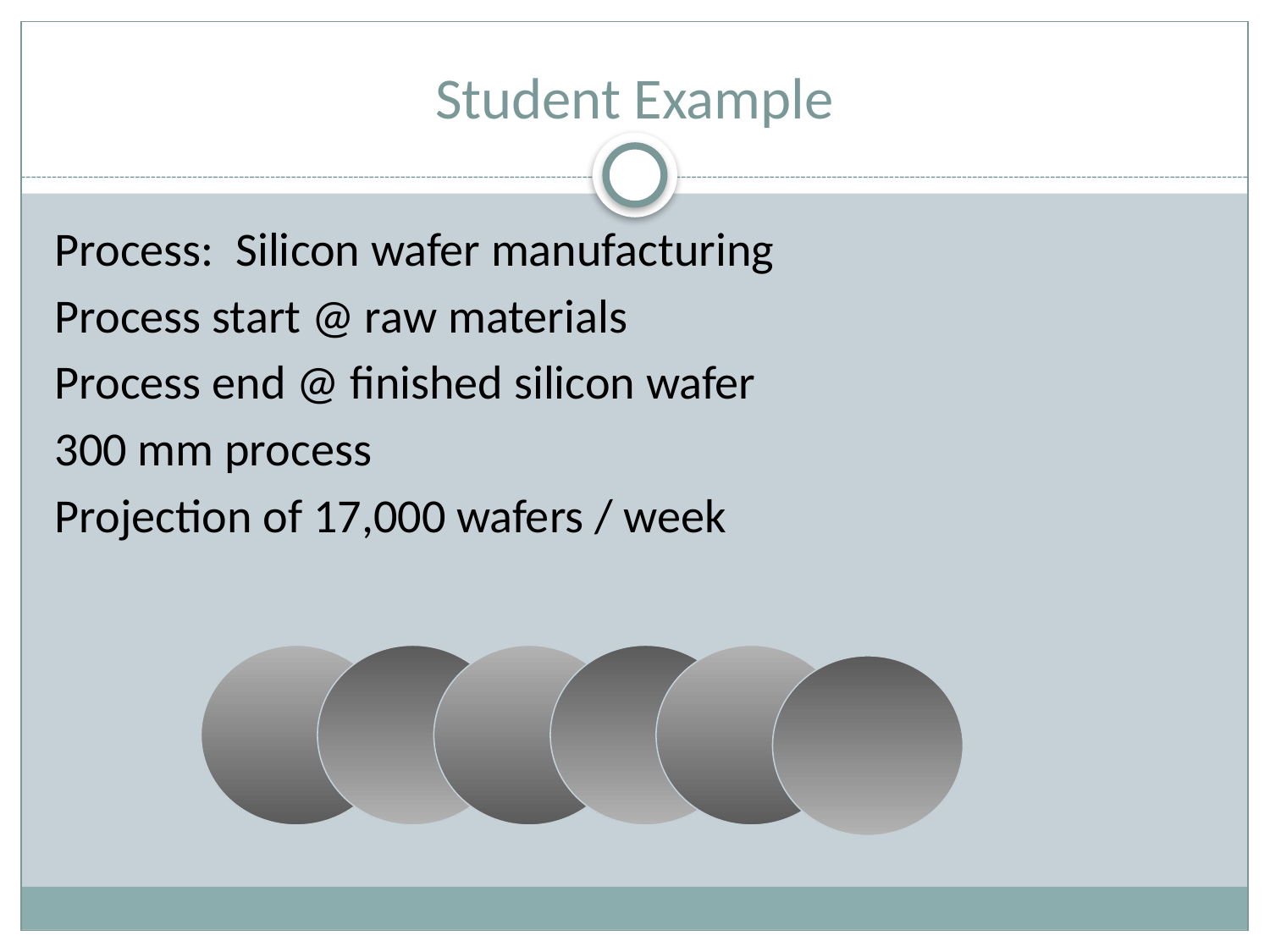

# Student Example
Process:  Silicon wafer manufacturing
Process start @ raw materials
Process end @ finished silicon wafer
300 mm process
Projection of 17,000 wafers / week